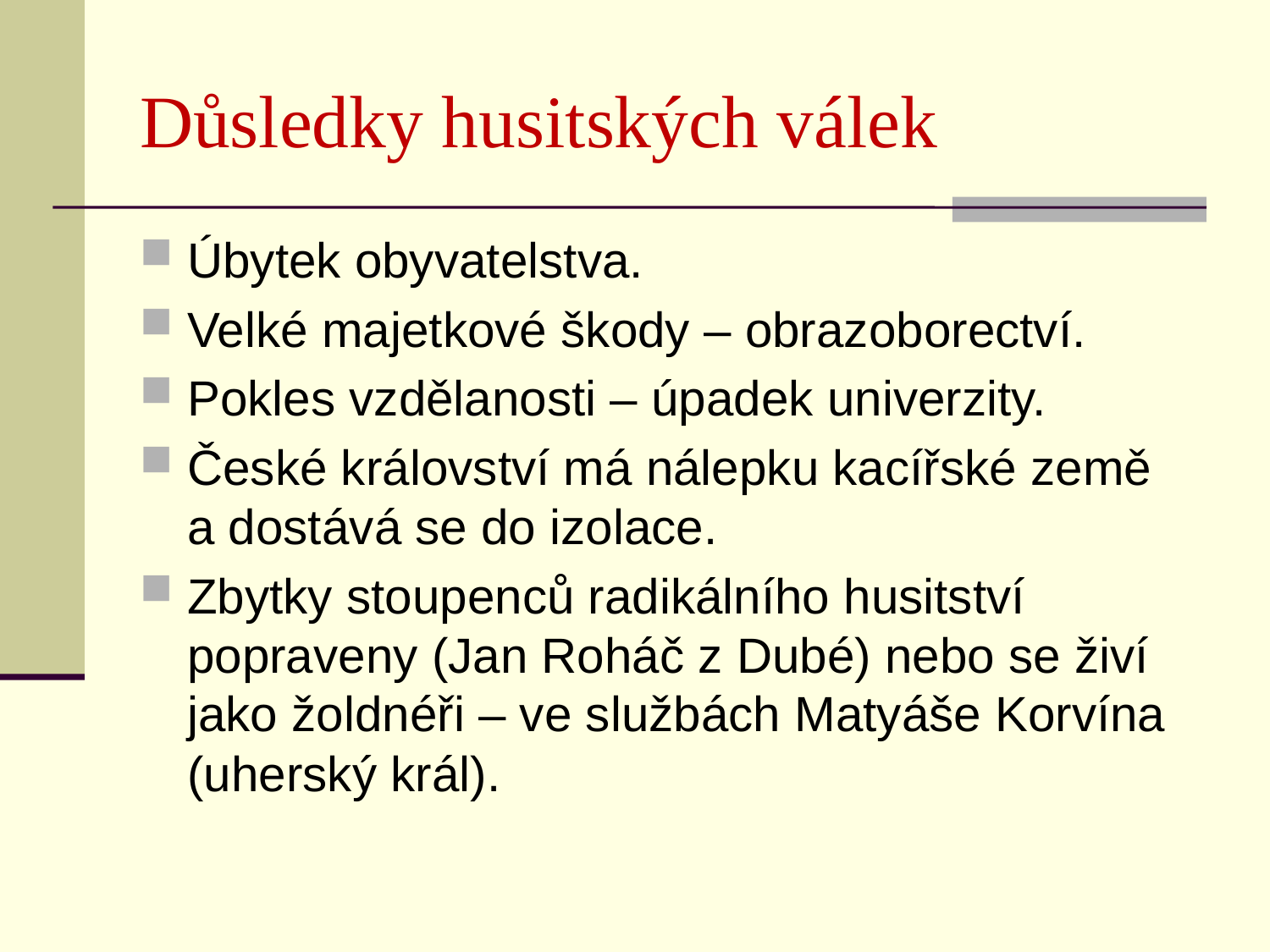

# Důsledky husitských válek
Úbytek obyvatelstva.
Velké majetkové škody – obrazoborectví.
Pokles vzdělanosti – úpadek univerzity.
České království má nálepku kacířské země a dostává se do izolace.
Zbytky stoupenců radikálního husitství popraveny (Jan Roháč z Dubé) nebo se živí jako žoldnéři – ve službách Matyáše Korvína (uherský král).